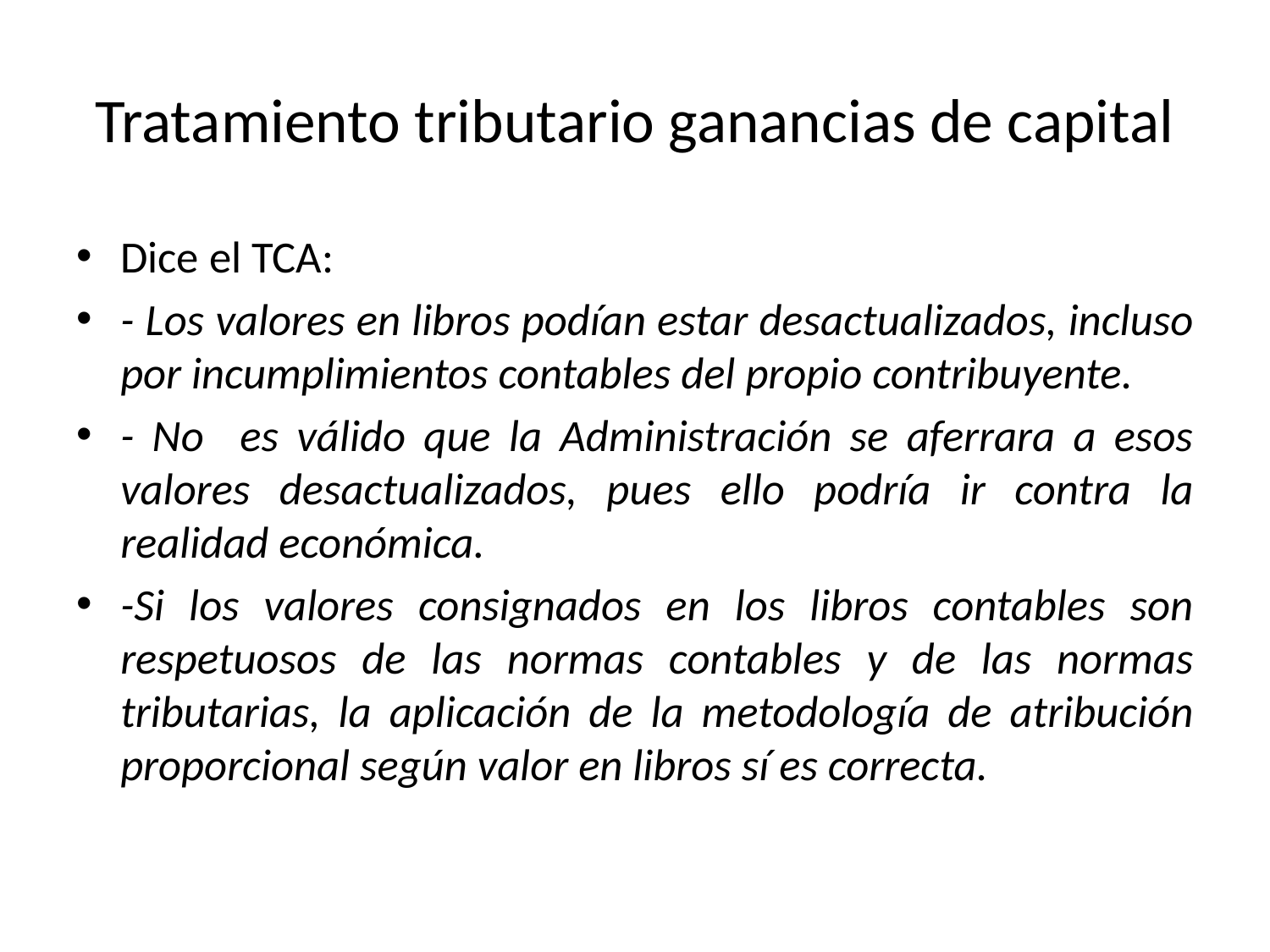

# Tratamiento tributario ganancias de capital
Dice el TCA:
- Los valores en libros podían estar desactualizados, incluso por incumplimientos contables del propio contribuyente.
- No  es válido que la Administración se aferrara a esos valores desactualizados, pues ello podría ir contra la realidad económica.
-Si los valores consignados en los libros contables son respetuosos de las normas contables y de las normas tributarias, la aplicación de la metodología de atribución proporcional según valor en libros sí es correcta.